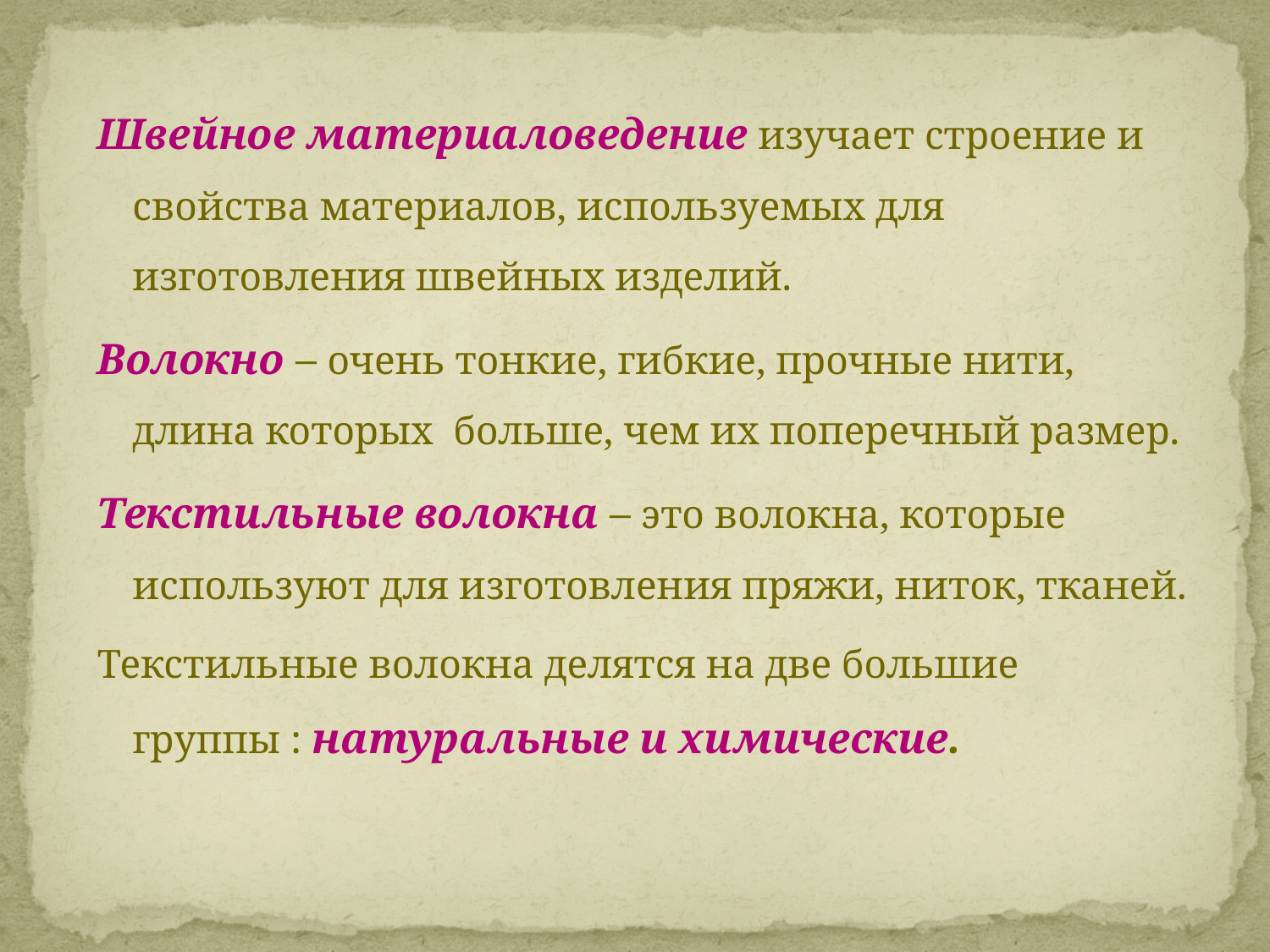

Швейное материаловедение изучает строение и свойства материалов, используемых для изготовления швейных изделий.
Волокно – очень тонкие, гибкие, прочные нити, длина которых  больше, чем их поперечный размер.
Текстильные волокна – это волокна, которые используют для изготовления пряжи, ниток, тканей.
Текстильные волокна делятся на две большие группы : натуральные и химические.